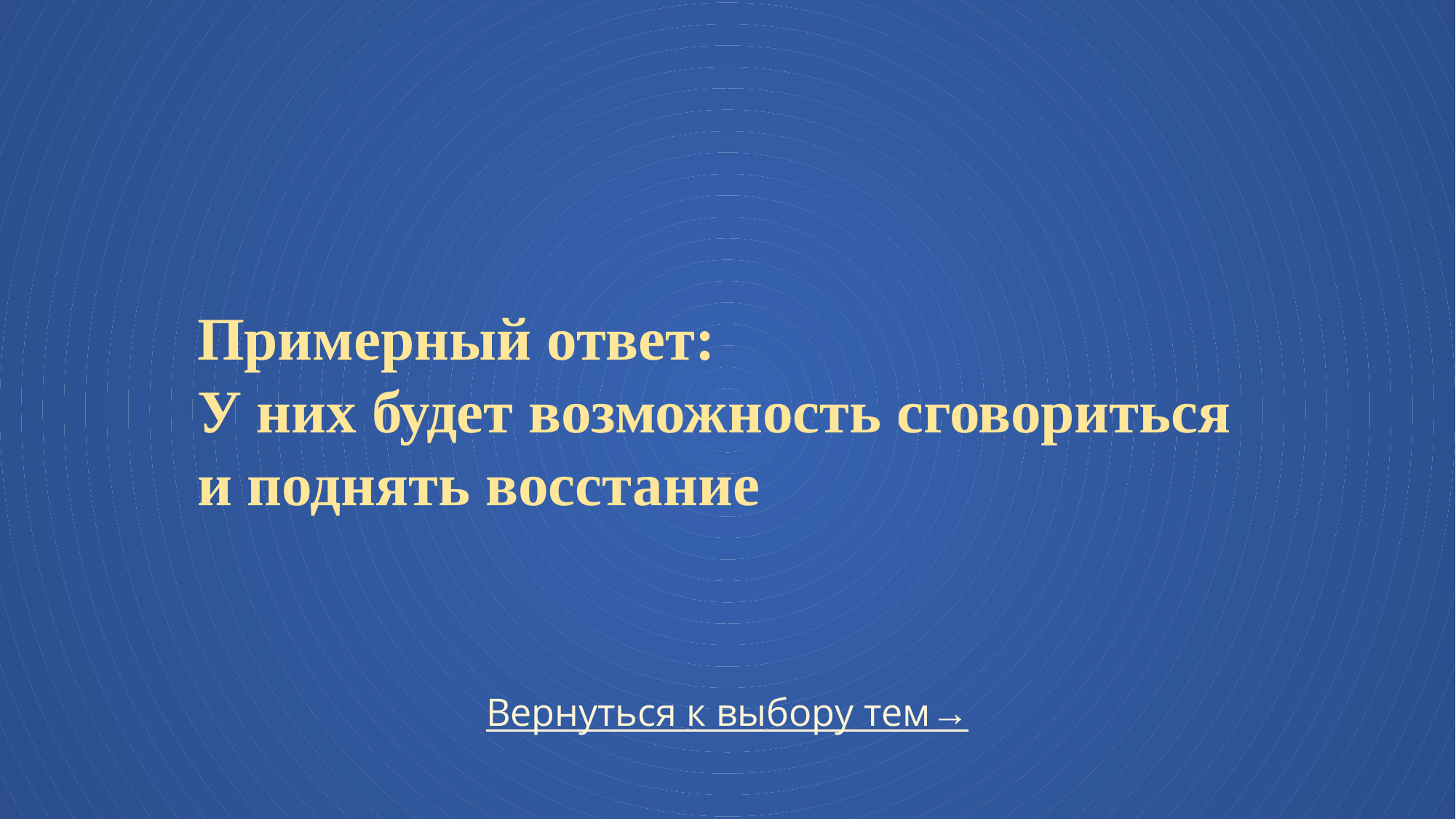

Примерный ответ:
У них будет возможность сговориться и поднять восстание
Вернуться к выбору тем→